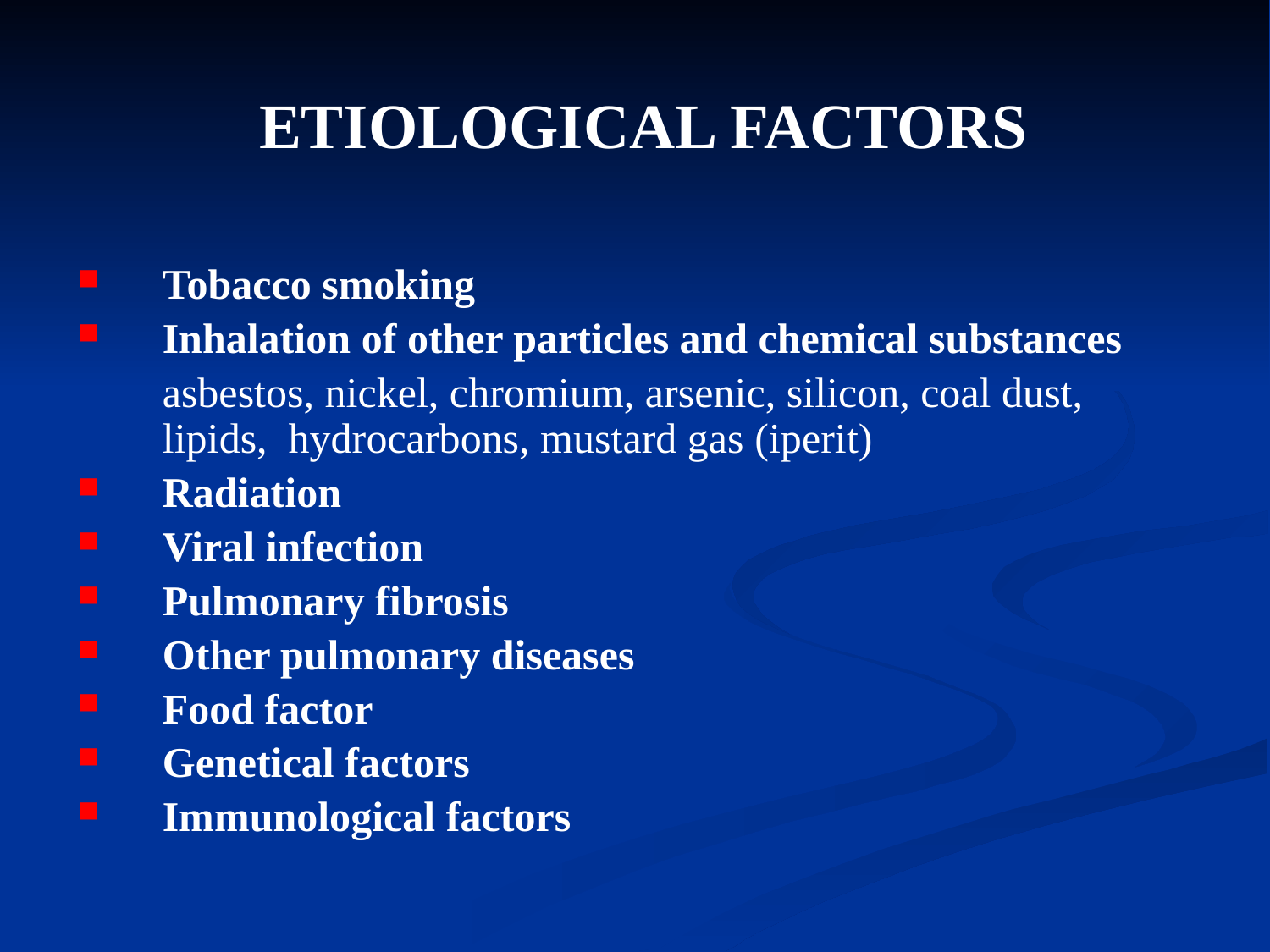

# ETIOLOGICAL FACTORS
Tobacco smoking
Inhalation of other particles and chemical substances
        asbestos, nickel, chromium, arsenic, silicon, coal dust, lipids,  hydrocarbons, mustard gas (iperit)
Radiation
Viral infection
Pulmonary fibrosis
Other pulmonary diseases
Food factor
Genetical factors
Immunological factors